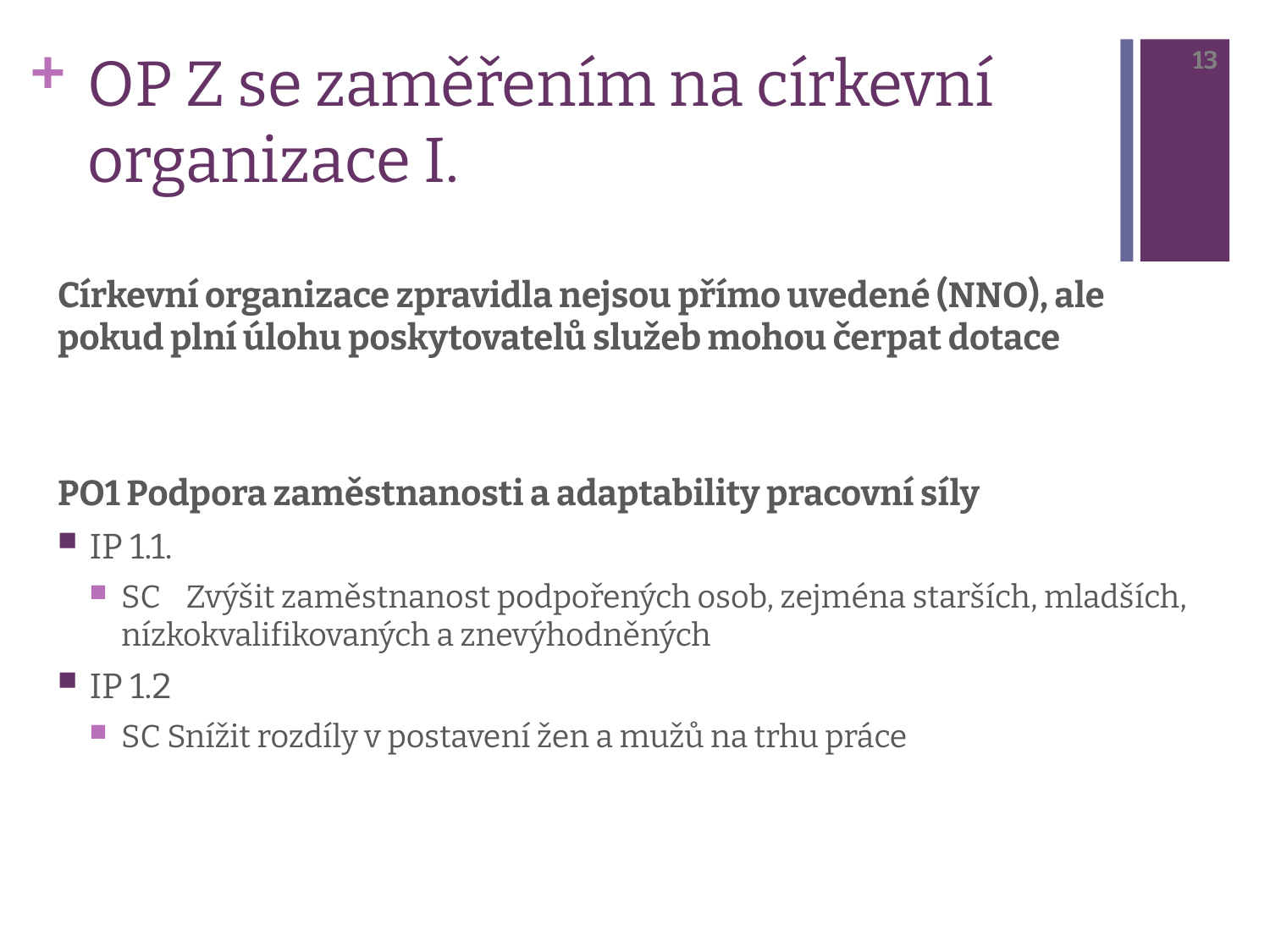

13
# OP Z se zaměřením na církevní organizace I.
Církevní organizace zpravidla nejsou přímo uvedené (NNO), ale pokud plní úlohu poskytovatelů služeb mohou čerpat dotace

PO1 Podpora zaměstnanosti a adaptability pracovní síly
IP 1.1.
SC    Zvýšit zaměstnanost podpořených osob, zejména starších, mladších, nízkokvalifikovaných a znevýhodněných
IP 1.2
SC Snížit rozdíly v postavení žen a mužů na trhu práce